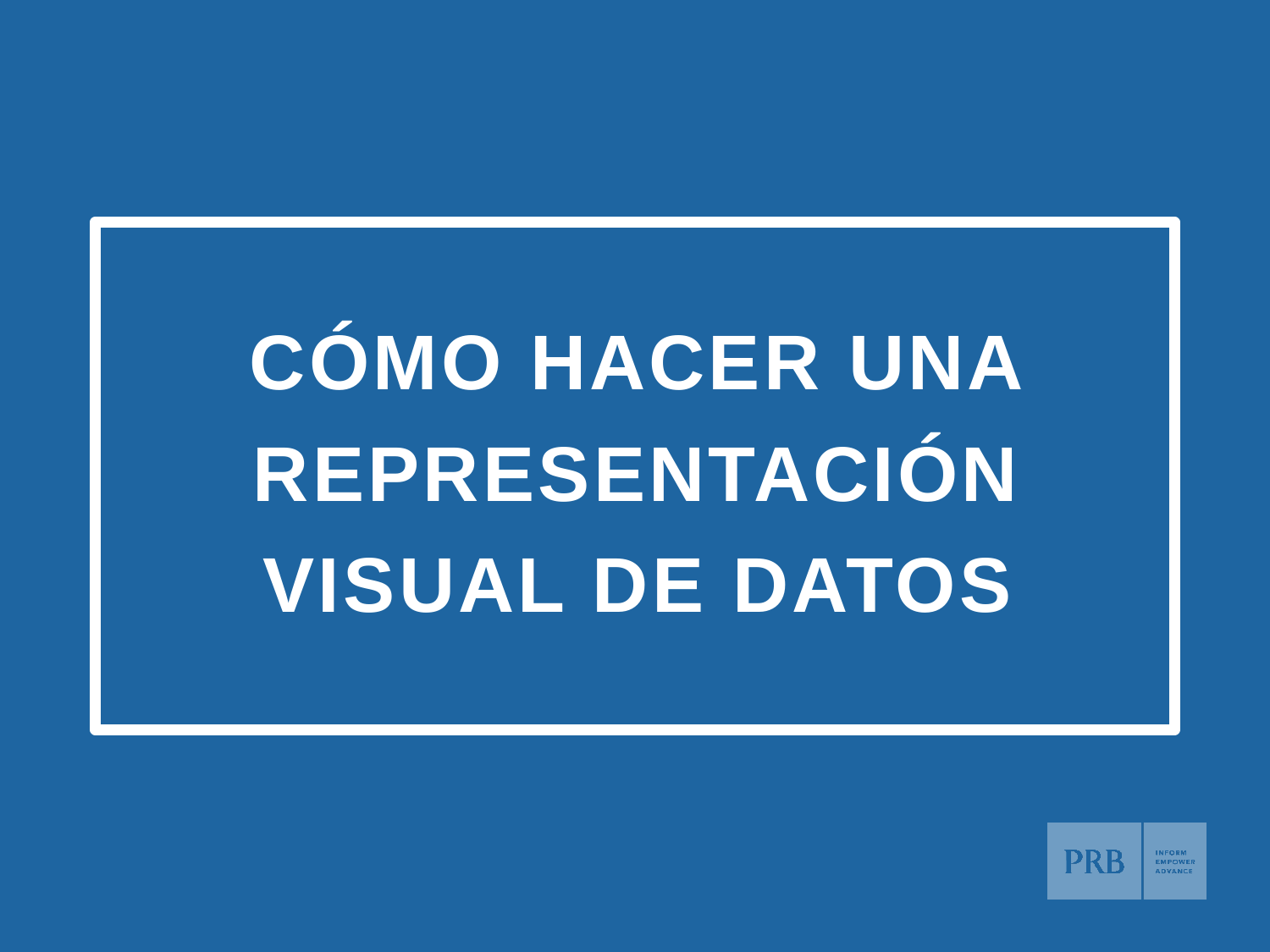

CÓMO HACER UNA REPRESENTACIÓN VISUAL DE DATOS